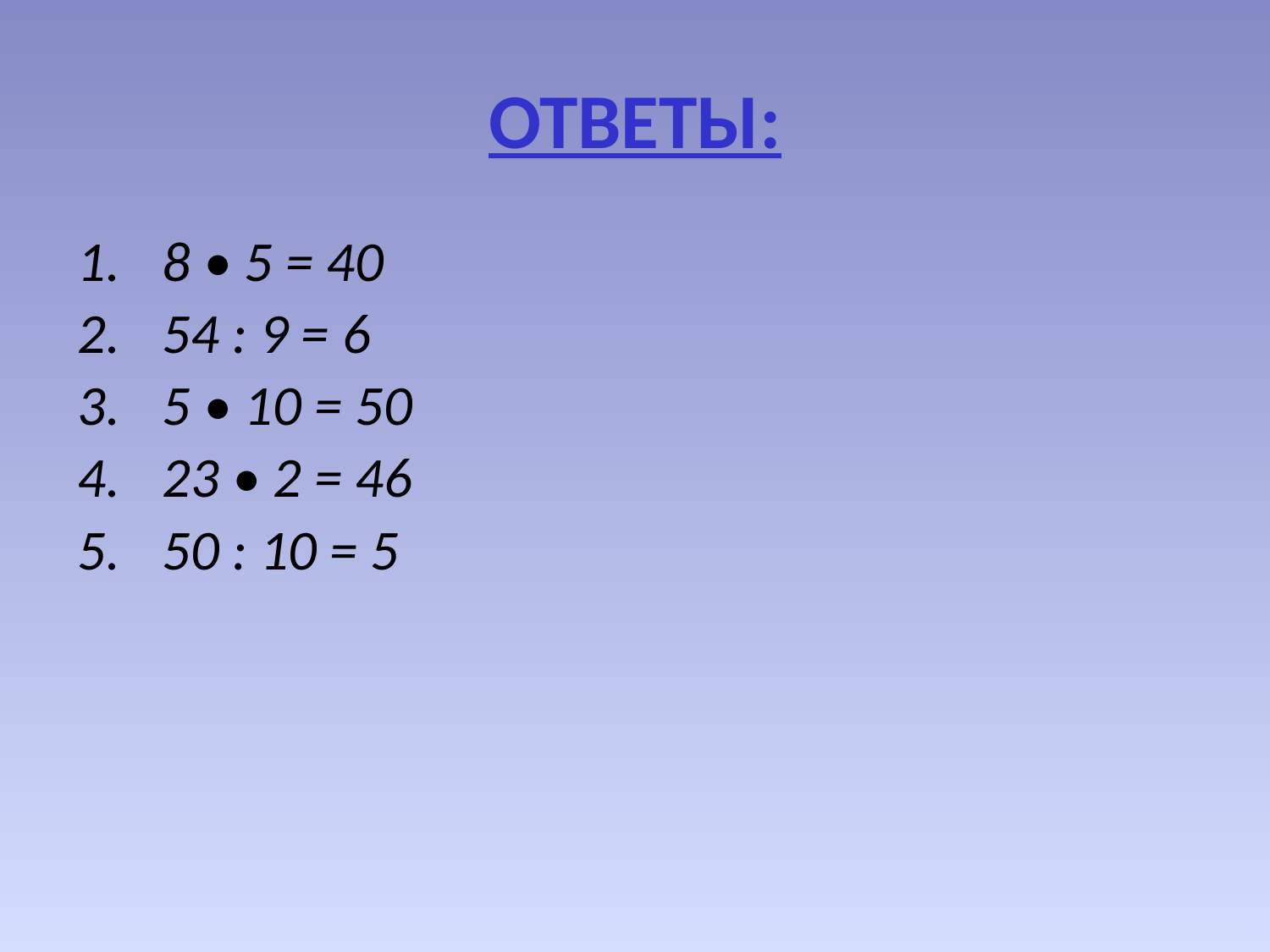

# ОТВЕТЫ:
8 • 5 = 40
54 : 9 = 6
5 • 10 = 50
23 • 2 = 46
50 : 10 = 5